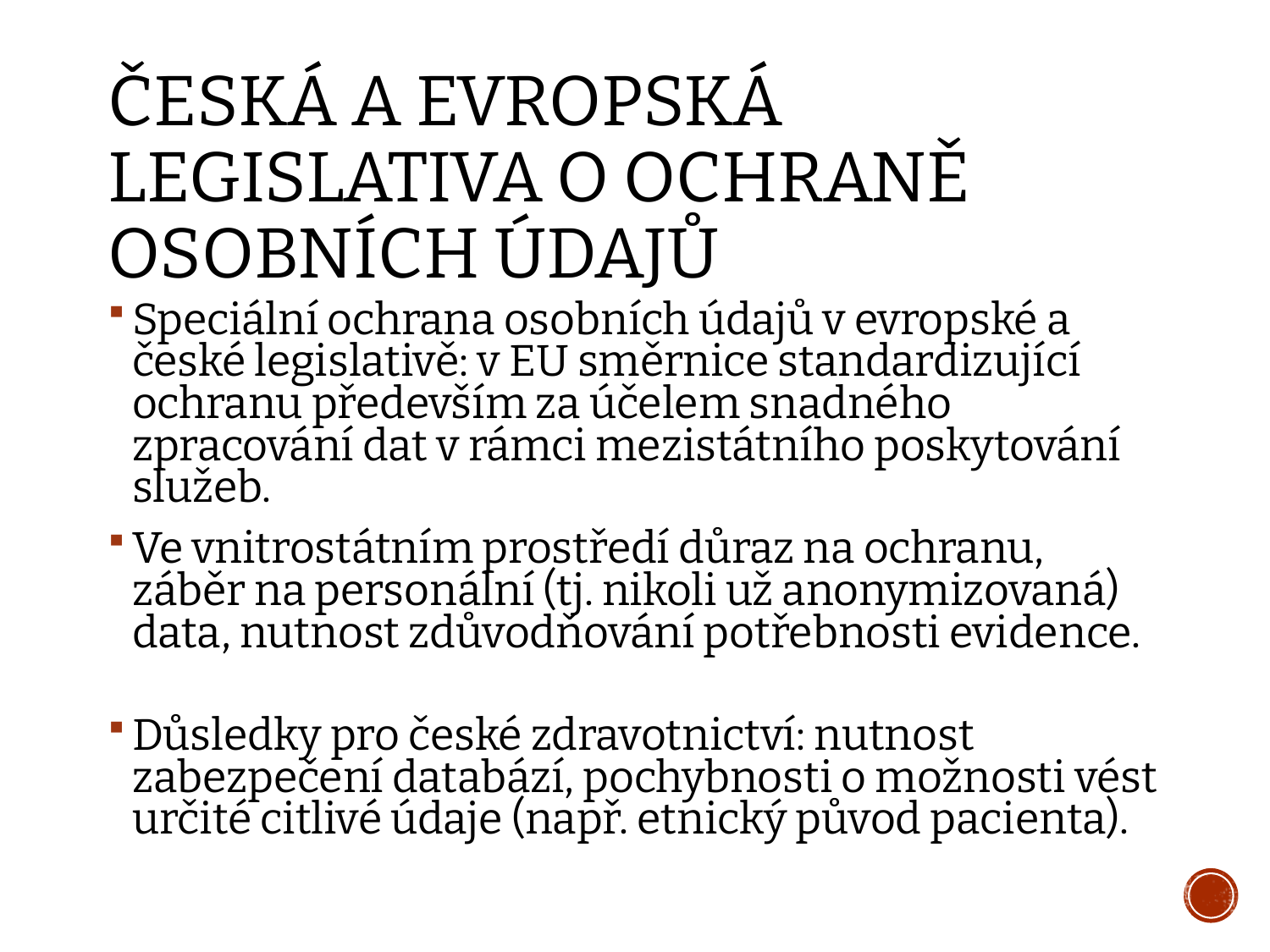

# Česká a evropská legislativa o ochraně osobních údajů
Speciální ochrana osobních údajů v evropské a české legislativě: v EU směrnice standardizující ochranu především za účelem snadného zpracování dat v rámci mezistátního poskytování služeb.
Ve vnitrostátním prostředí důraz na ochranu, záběr na personální (tj. nikoli už anonymizovaná) data, nutnost zdůvodňování potřebnosti evidence.
Důsledky pro české zdravotnictví: nutnost zabezpečení databází, pochybnosti o možnosti vést určité citlivé údaje (např. etnický původ pacienta).